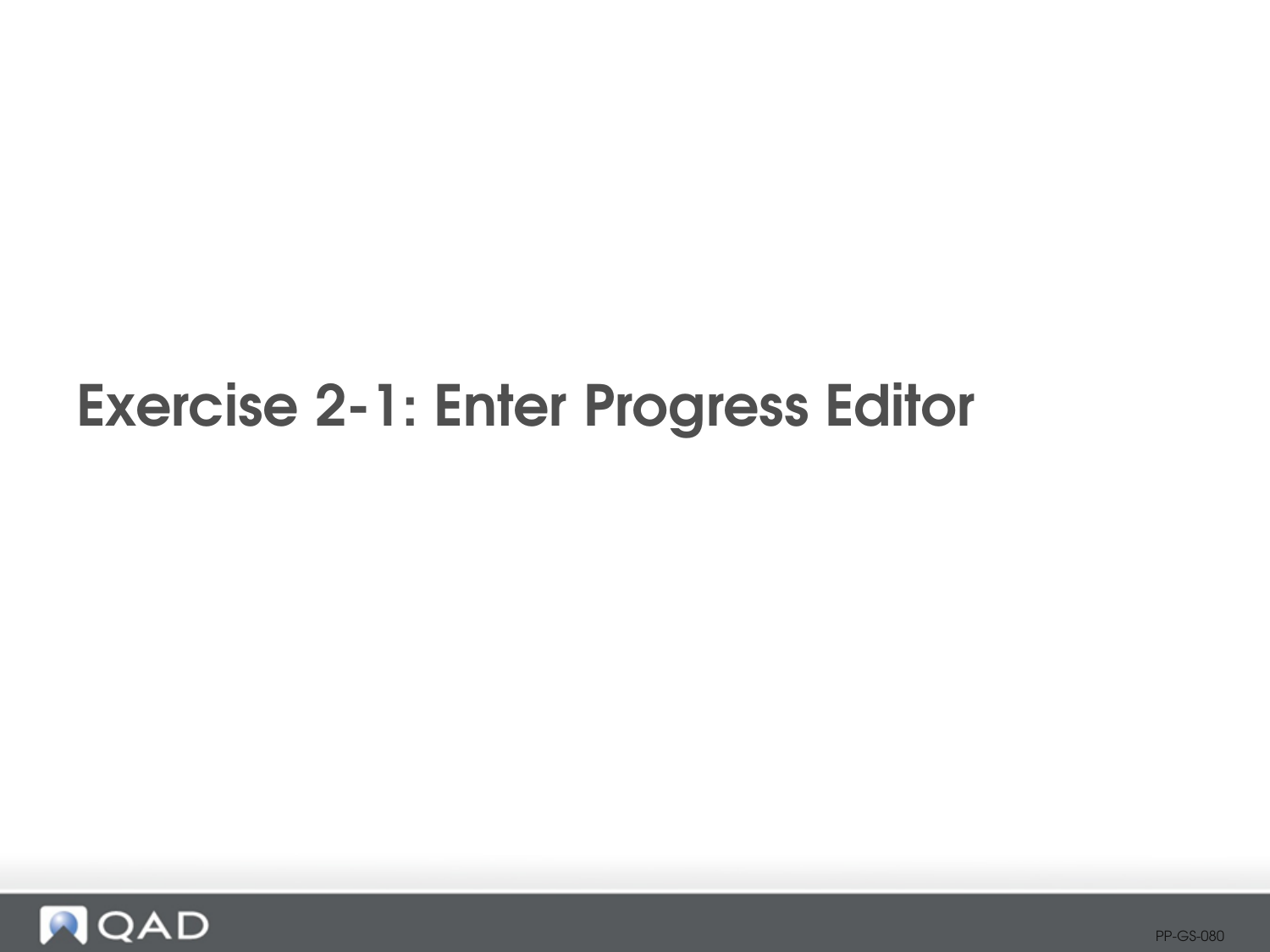

# Exercise 2-1: Enter Progress Editor
PP-GS-080